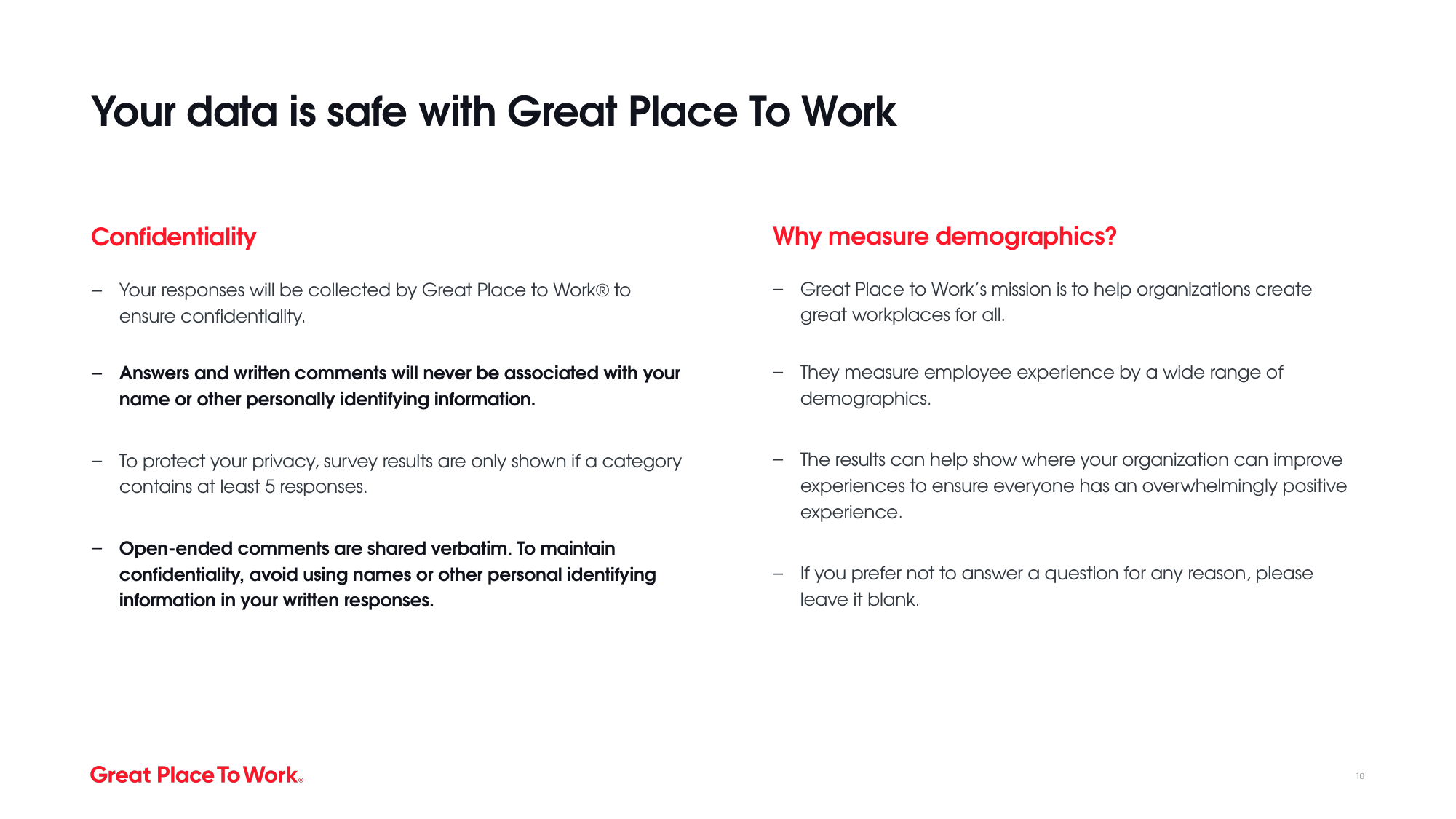

# Your data is safe with Great Place To Work
Why measure demographics?
Confidentiality
Great Place to Work’s mission is to help organizations create great workplaces for all.
They measure employee experience by a wide range of demographics.
The results can help show where your organization can improve experiences to ensure everyone has an overwhelmingly positive experience.
If you prefer not to answer a question for any reason, please leave it blank.

Your responses will be collected by Great Place to Work® to ensure confidentiality.
Answers and written comments will never be associated with your name or other personally identifying information.
To protect your privacy, survey results are only shown if a category contains at least 5 responses.
Open-ended comments are shared verbatim. To maintain confidentiality, avoid using names or other personal identifying information in your written responses.

10